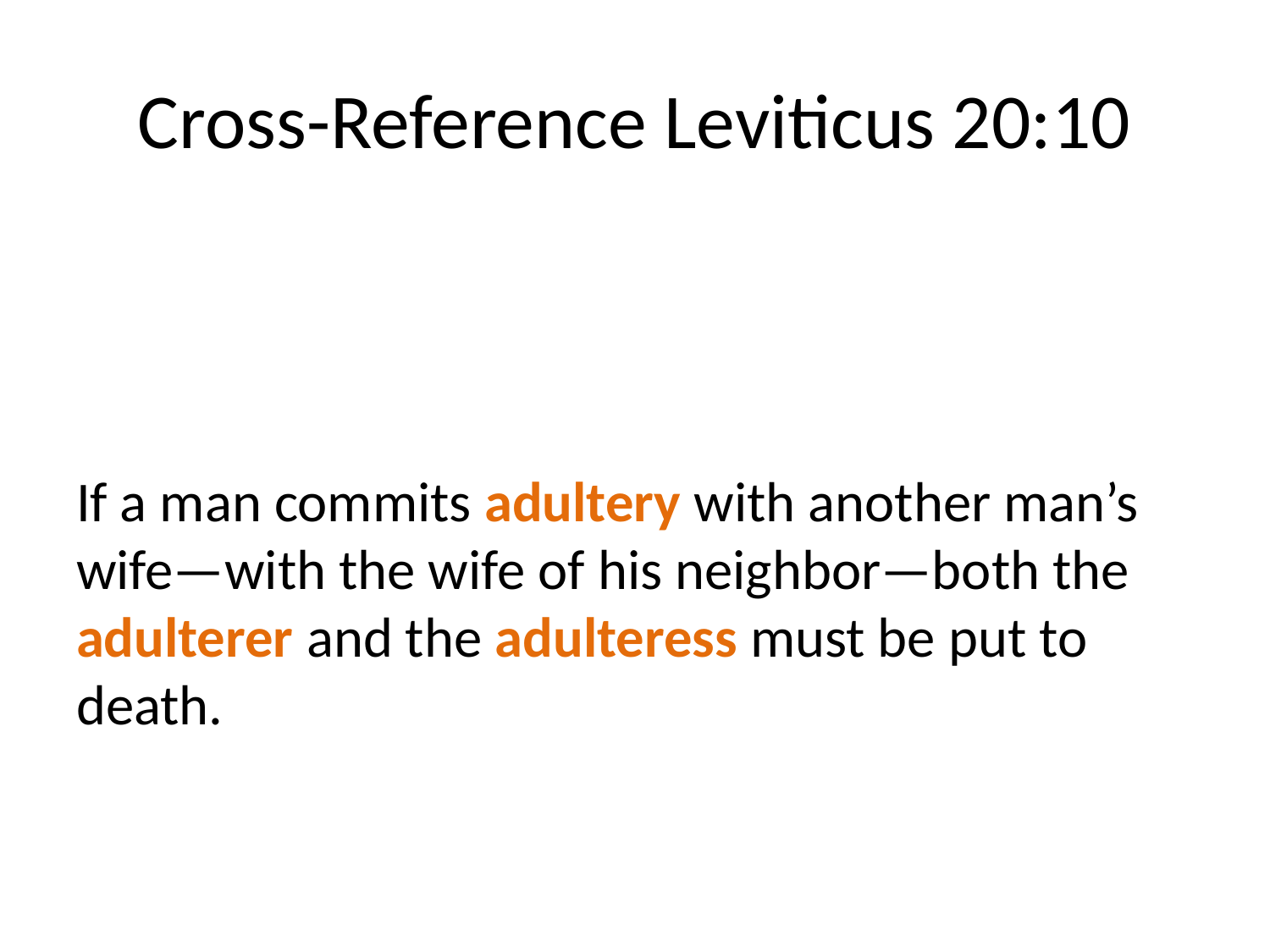

# Cross-Reference Leviticus 20:10

If a man commits adultery with another man’s wife—with the wife of his neighbor—both the adulterer and the adulteress must be put to death.